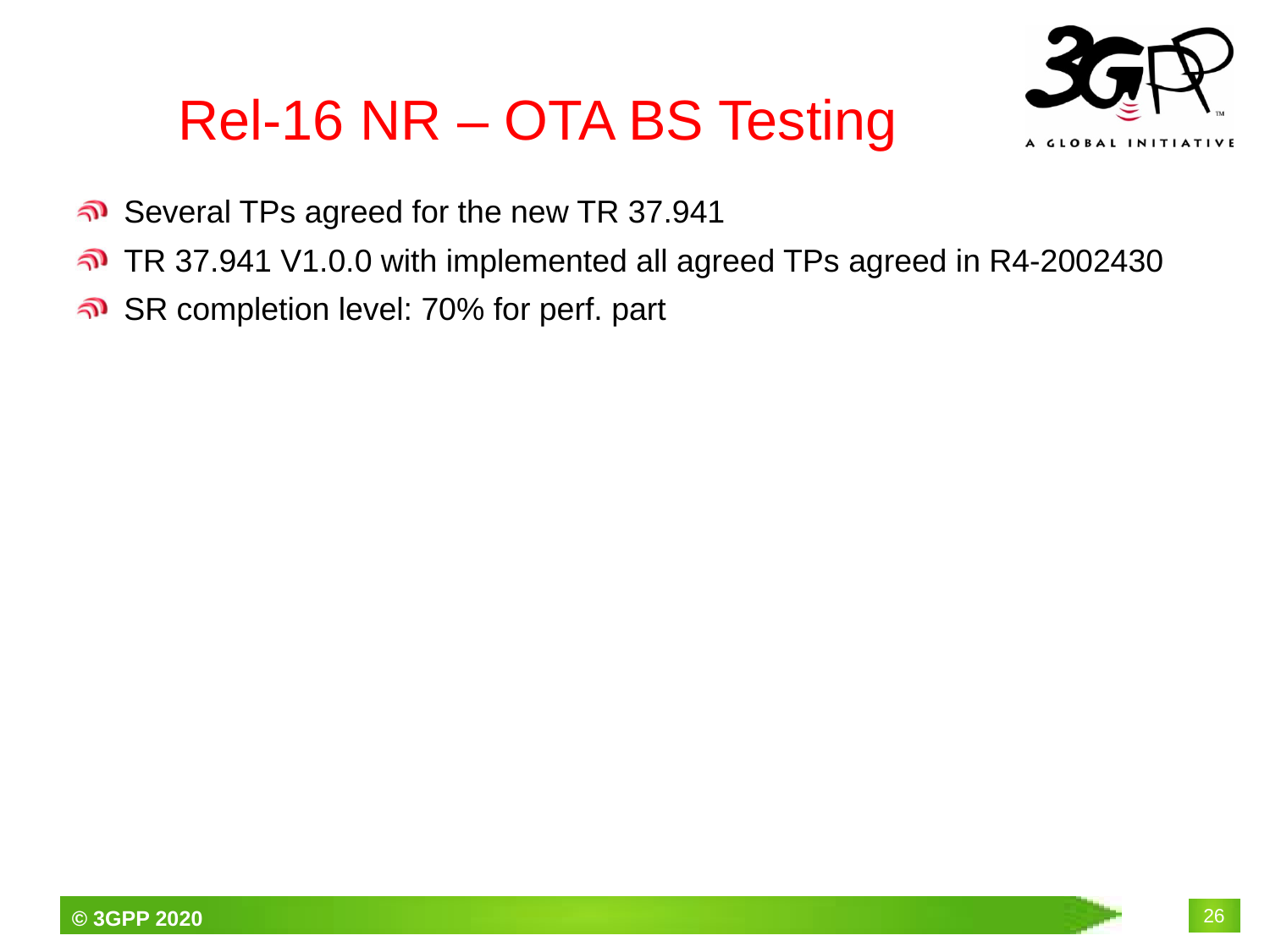

# Rel-16 NR – OTA BS Testing
Several TPs agreed for the new TR 37.941
TR 37.941 V1.0.0 with implemented all agreed TPs agreed in R4-2002430
SR completion level: 70% for perf. part